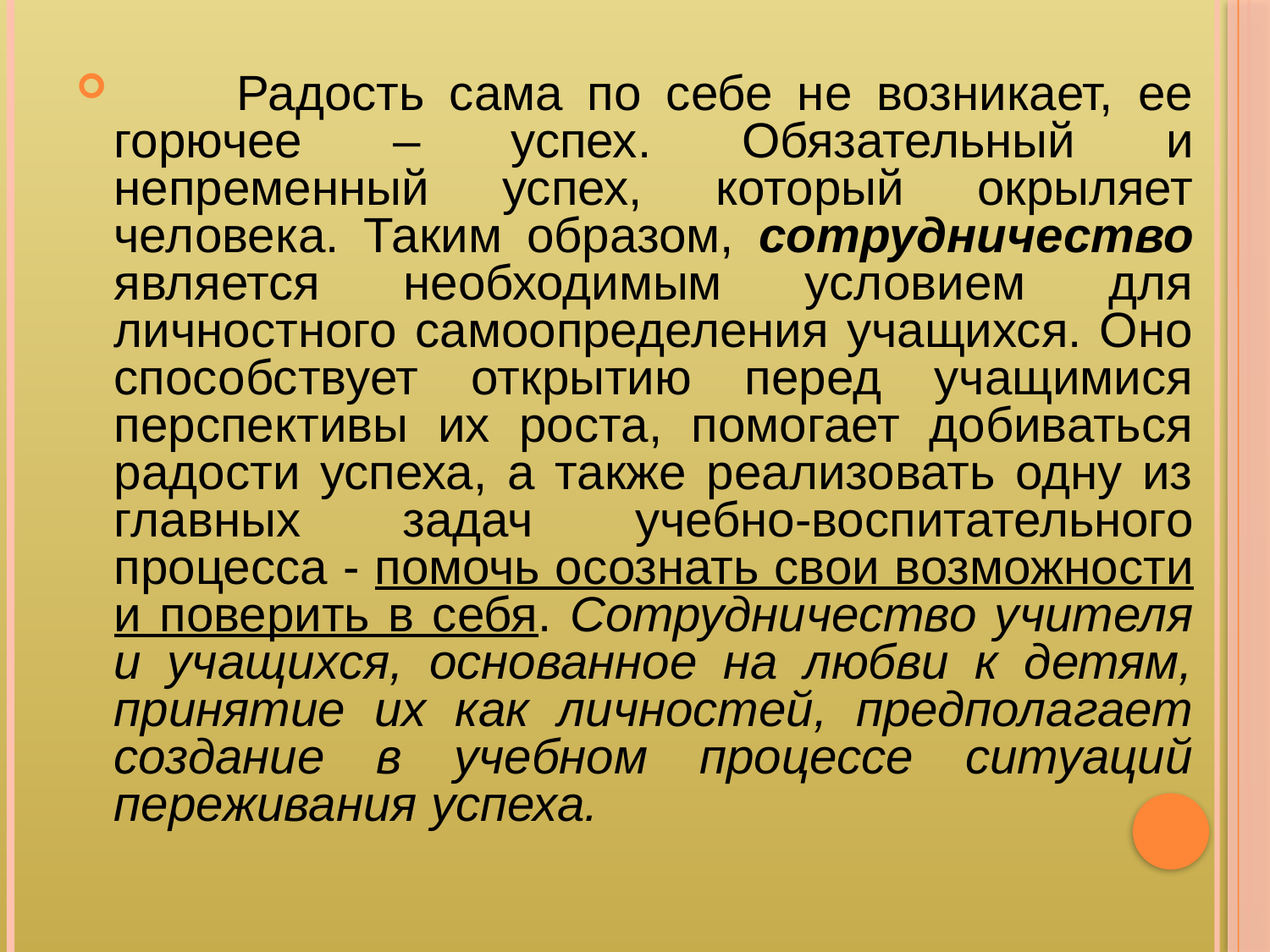

Радость сама по себе не возникает, ее горючее – успех. Обязательный и непременный успех, который окрыляет человека. Таким образом, сотрудничество является необходимым условием для личностного самоопределения учащихся. Оно способствует открытию перед учащимися перспективы их роста, помогает добиваться радости успеха, а также реализовать одну из главных задач учебно-воспитательного процесса - помочь осознать свои возможности и поверить в себя. Сотрудничество учителя и учащихся, основанное на любви к детям, принятие их как личностей, предполагает создание в учебном процессе ситуаций переживания успеха.